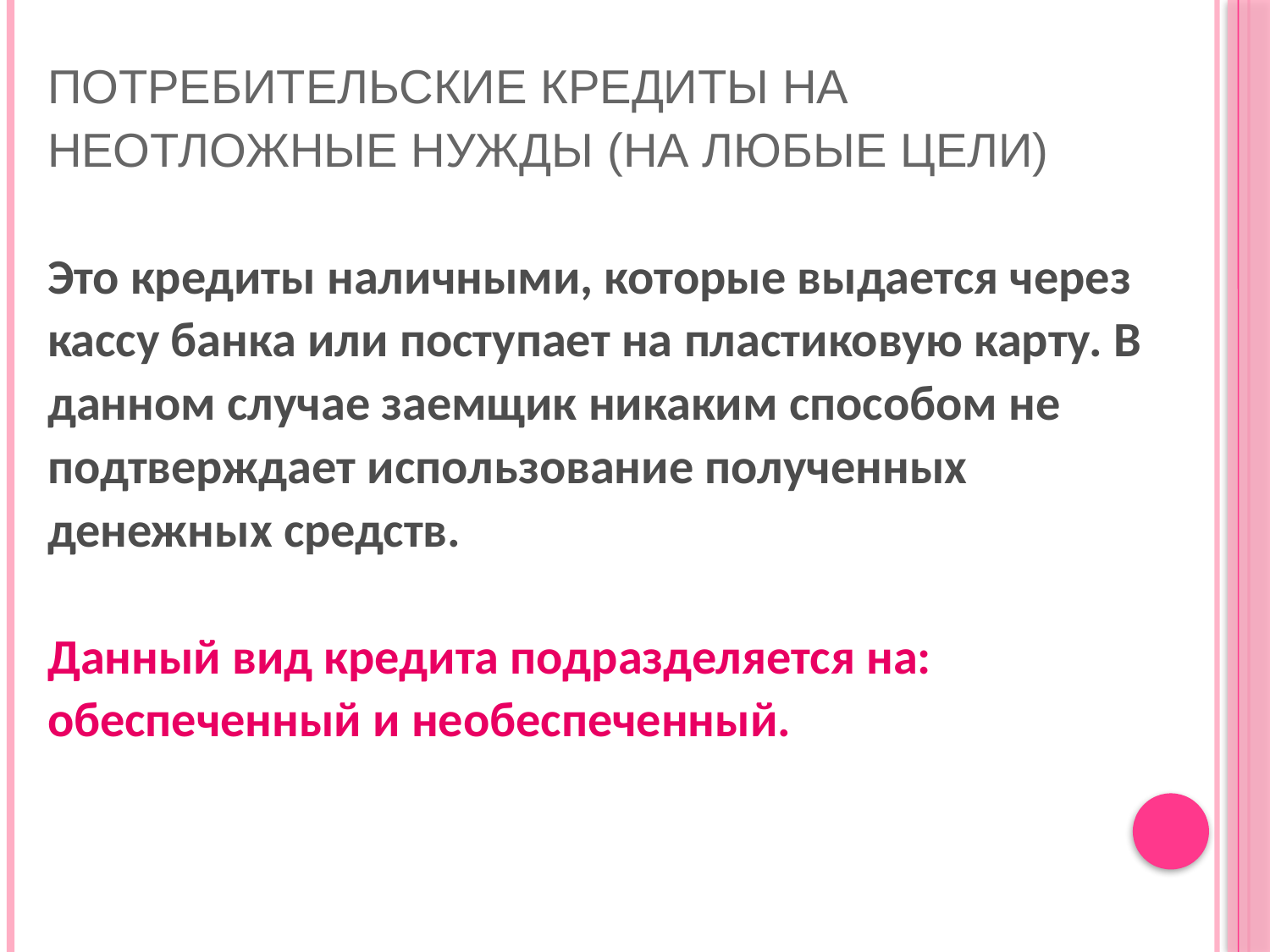

Потребительские кредиты на неотложные нужды (на любые цели)

Это кредиты наличными, которые выдается через кассу банка или поступает на пластиковую карту. В данном случае заемщик никаким способом не подтверждает использование полученных денежных средств.

Данный вид кредита подразделяется на: обеспеченный и необеспеченный.